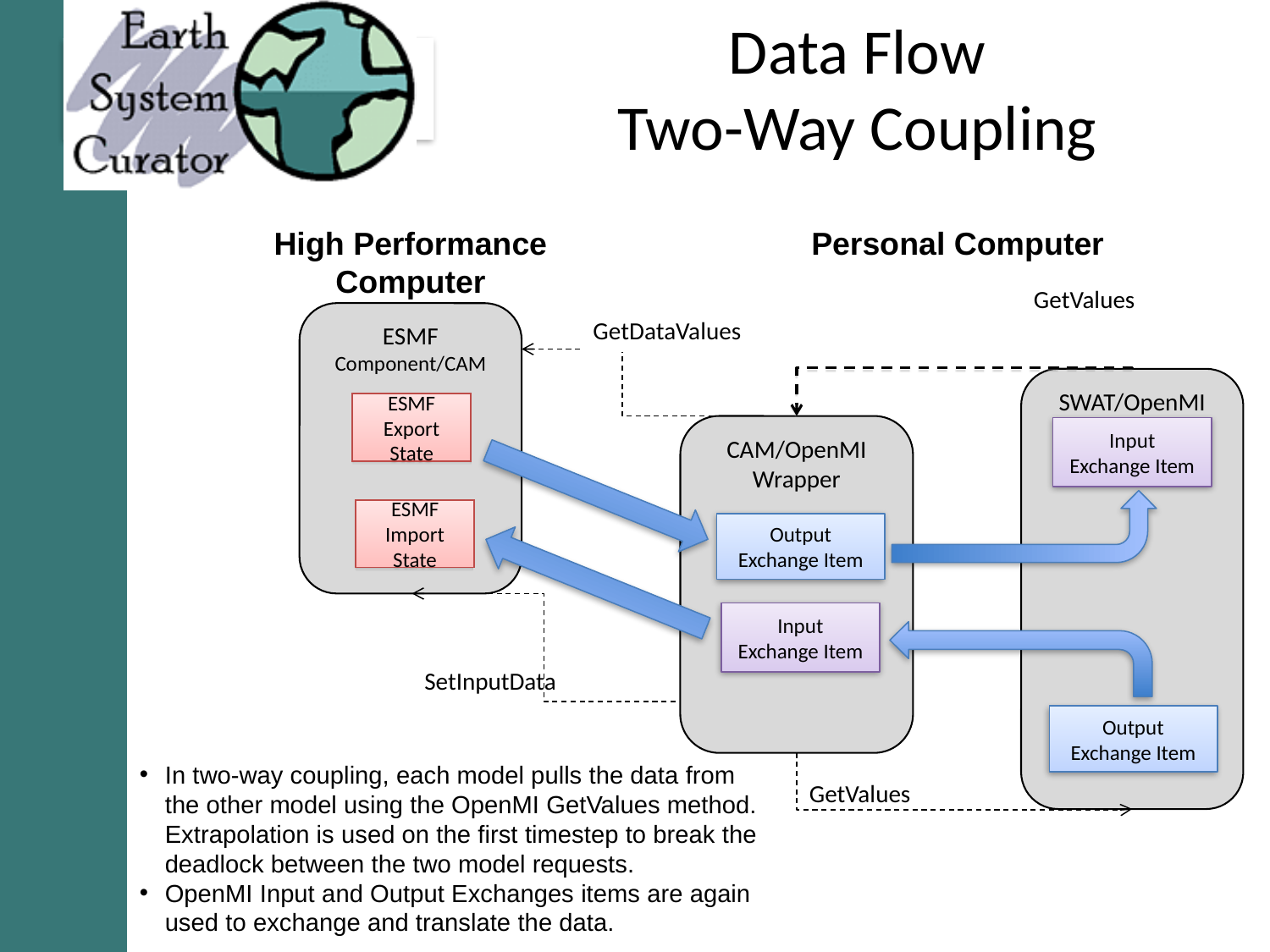

# Data Flow Two-Way Coupling
High Performance
Computer
Personal Computer
GetValues
ESMF Component/CAM
GetDataValues
SWAT/OpenMI
ESMF Export State

CAM/OpenMI
Wrapper
Input
Exchange Item

ESMF Import State
Output
Exchange Item

Import
Input
Exchange Item

SetInputData
Output
Exchange Item
GetValues
In two-way coupling, each model pulls the data from the other model using the OpenMI GetValues method.  Extrapolation is used on the first timestep to break the deadlock between the two model requests.
OpenMI Input and Output Exchanges items are again used to exchange and translate the data.